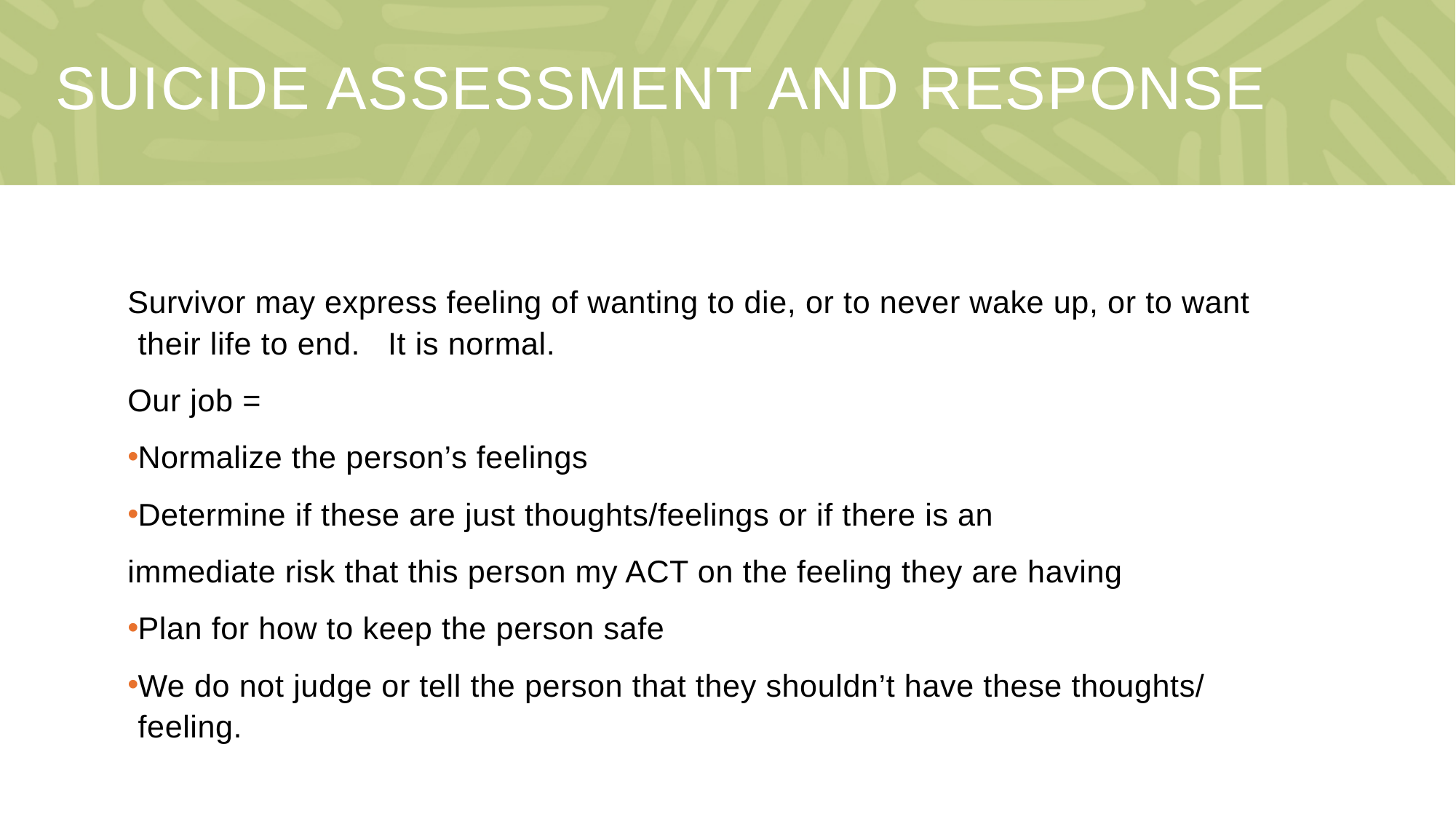

# SUICIDE ASSESSMENT AND RESPONSE
Survivor may express feeling of wanting to die, or to never wake up, or to want their life to end.   It is normal.
Our job =
Normalize the person’s feelings
Determine if these are just thoughts/feelings or if there is an
immediate risk that this person my ACT on the feeling they are having
Plan for how to keep the person safe
We do not judge or tell the person that they shouldn’t have these thoughts/ feeling.